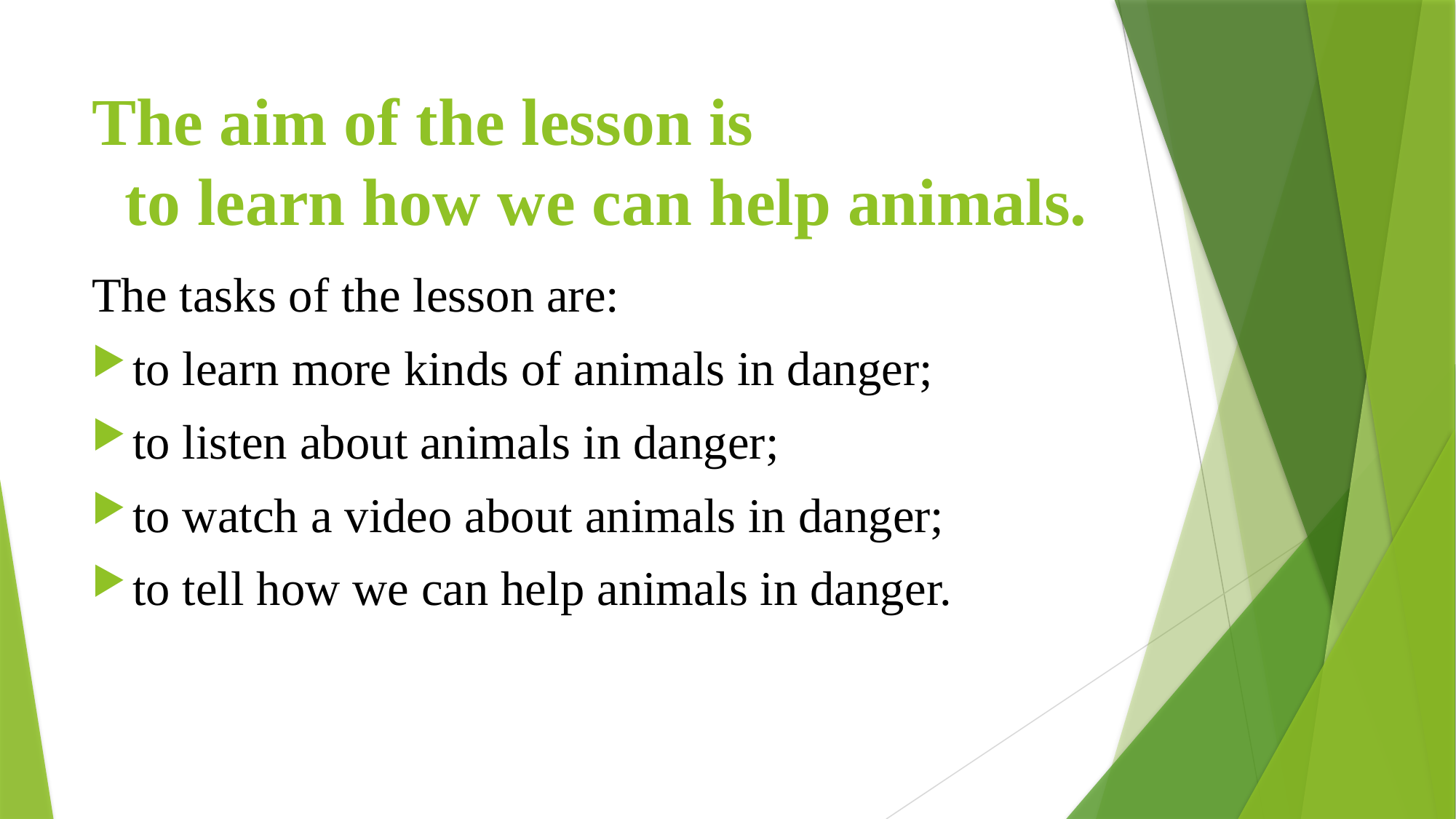

# The aim of the lesson is to learn how we can help animals.
The tasks of the lesson are:
to learn more kinds of animals in danger;
to listen about animals in danger;
to watch a video about animals in danger;
to tell how we can help animals in danger.